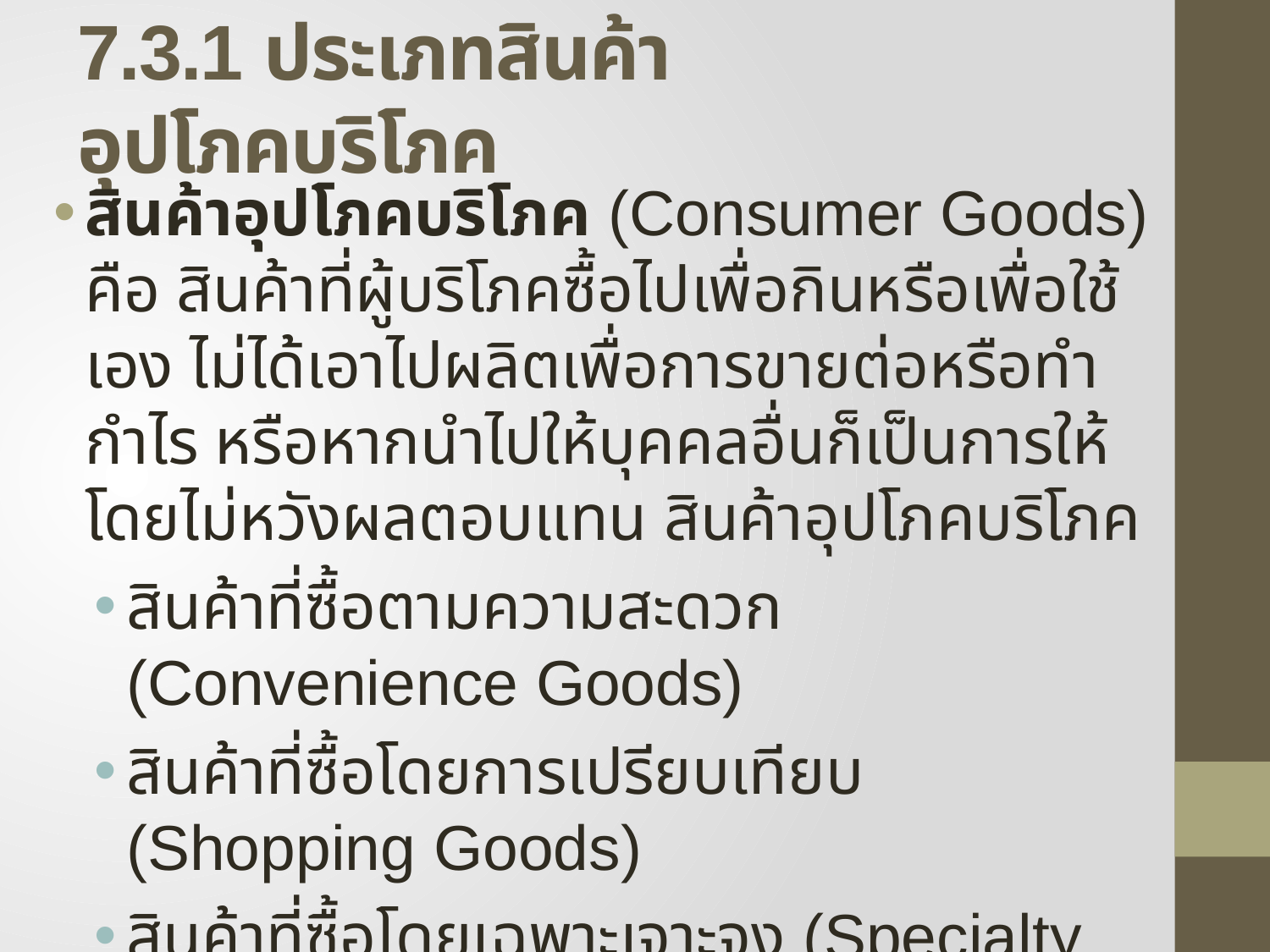

# 7.3.1 ประเภทสินค้าอุปโภคบริโภค
สินค้าอุปโภคบริโภค (Consumer Goods) คือ สินค้าที่ผู้บริโภคซื้อไปเพื่อกินหรือเพื่อใช้เอง ไม่ได้เอาไปผลิตเพื่อการขายต่อหรือทำกำไร หรือหากนำไปให้บุคคลอื่นก็เป็นการให้โดยไม่หวังผลตอบแทน สินค้าอุปโภคบริโภค
สินค้าที่ซื้อตามความสะดวก (Convenience Goods)
สินค้าที่ซื้อโดยการเปรียบเทียบ (Shopping Goods)
สินค้าที่ซื้อโดยเฉพาะเจาะจง (Specialty Goods)
สินค้าที่ไม่แสวงซื้อ (Unsought Goods)